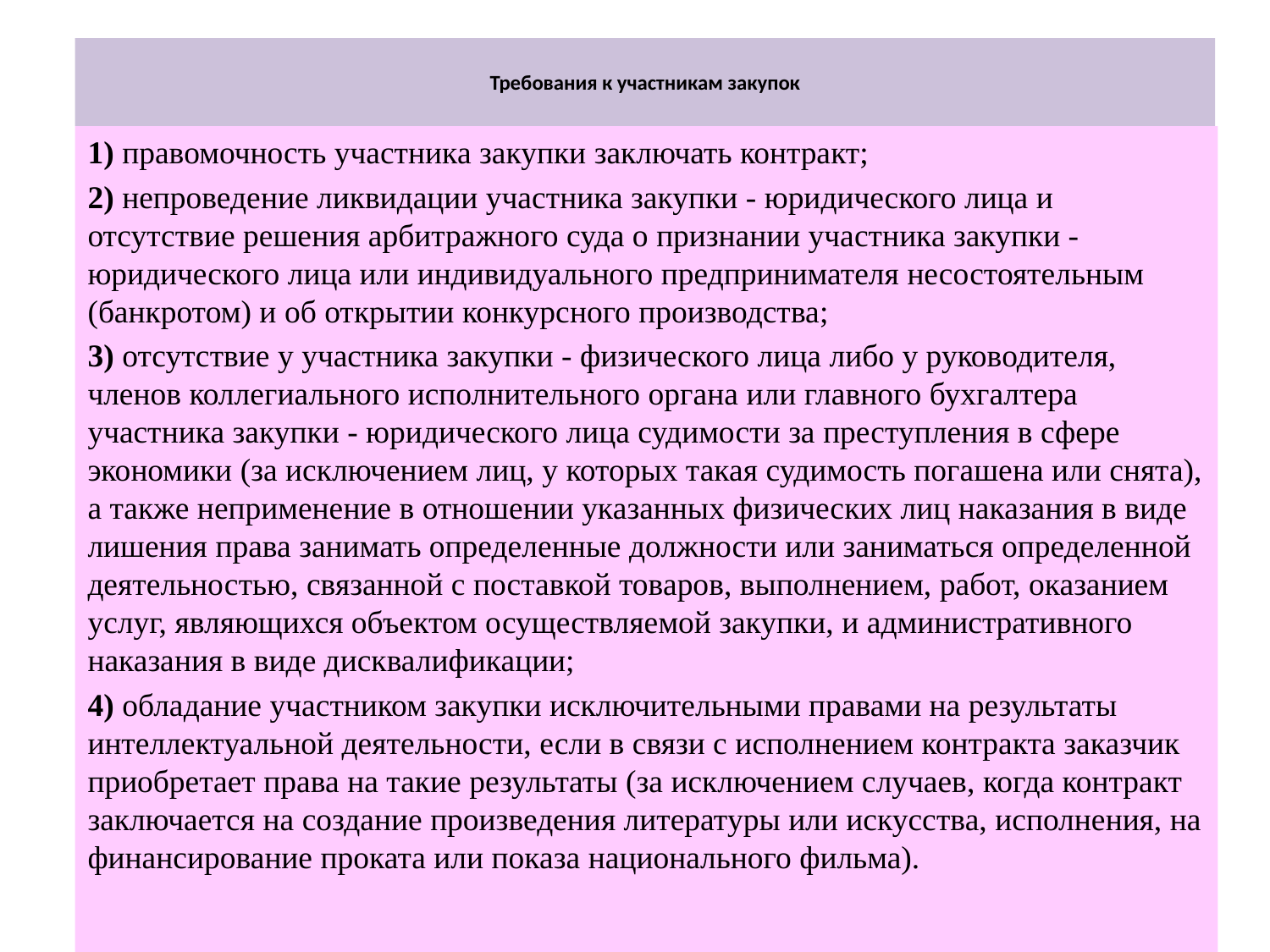

# Требования к участникам закупок
1) правомочность участника закупки заключать контракт;
2) непроведение ликвидации участника закупки - юридического лица и отсутствие решения арбитражного суда о признании участника закупки - юридического лица или индивидуального предпринимателя несостоятельным (банкротом) и об открытии конкурсного производства;
3) отсутствие у участника закупки - физического лица либо у руководителя, членов коллегиального исполнительного органа или главного бухгалтера участника закупки - юридического лица судимости за преступления в сфере экономики (за исключением лиц, у которых такая судимость погашена или снята), а также неприменение в отношении указанных физических лиц наказания в виде лишения права занимать определенные должности или заниматься определенной деятельностью, связанной с поставкой товаров, выполнением, работ, оказанием услуг, являющихся объектом осуществляемой закупки, и административного наказания в виде дисквалификации;
4) обладание участником закупки исключительными правами на результаты интеллектуальной деятельности, если в связи с исполнением контракта заказчик приобретает права на такие результаты (за исключением случаев, когда контракт заключается на создание произведения литературы или искусства, исполнения, на финансирование проката или показа национального фильма).